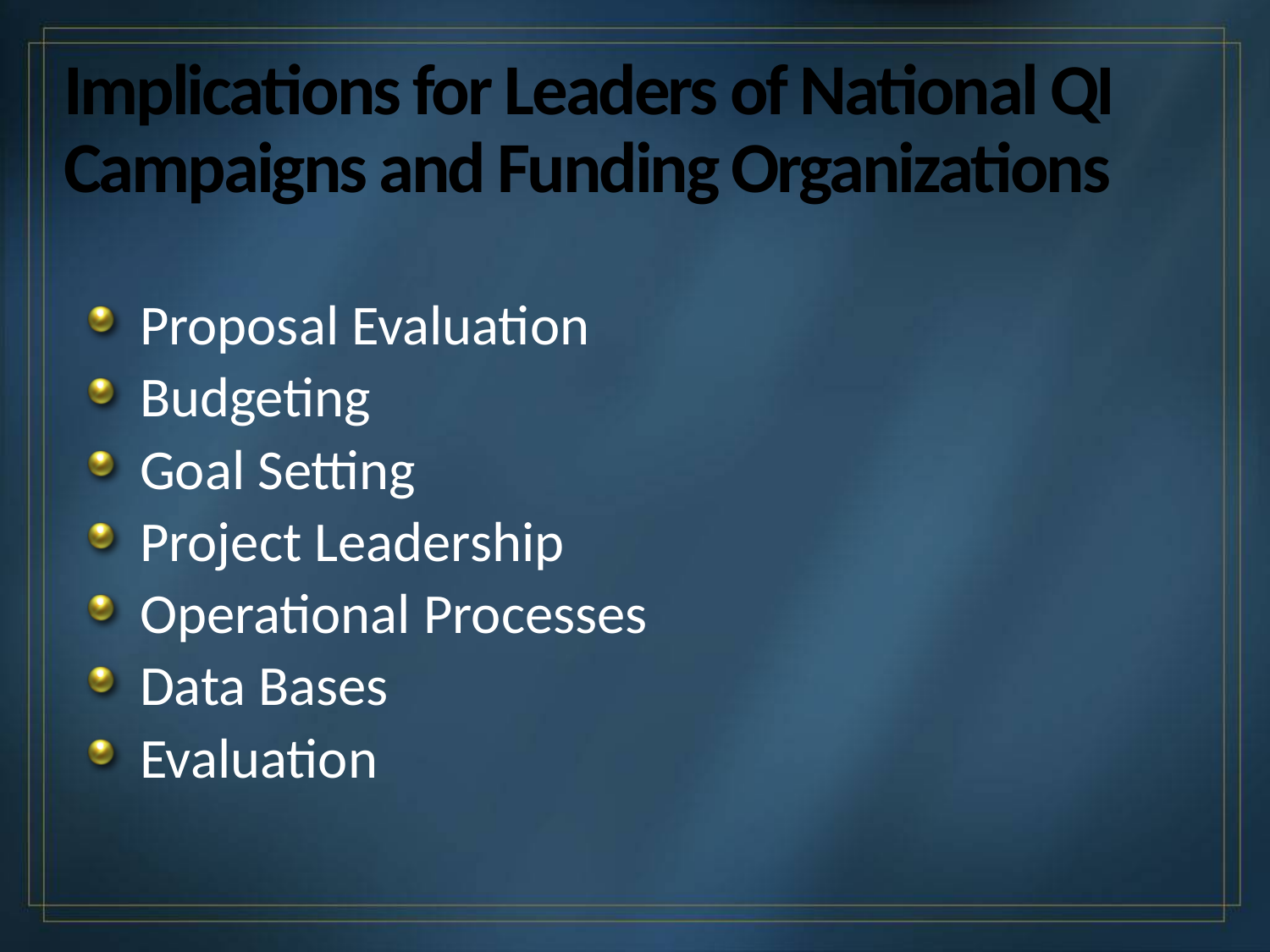

# Implications for Leaders of National QI Campaigns and Funding Organizations
Proposal Evaluation
Budgeting
Goal Setting
Project Leadership
Operational Processes
Data Bases
Evaluation